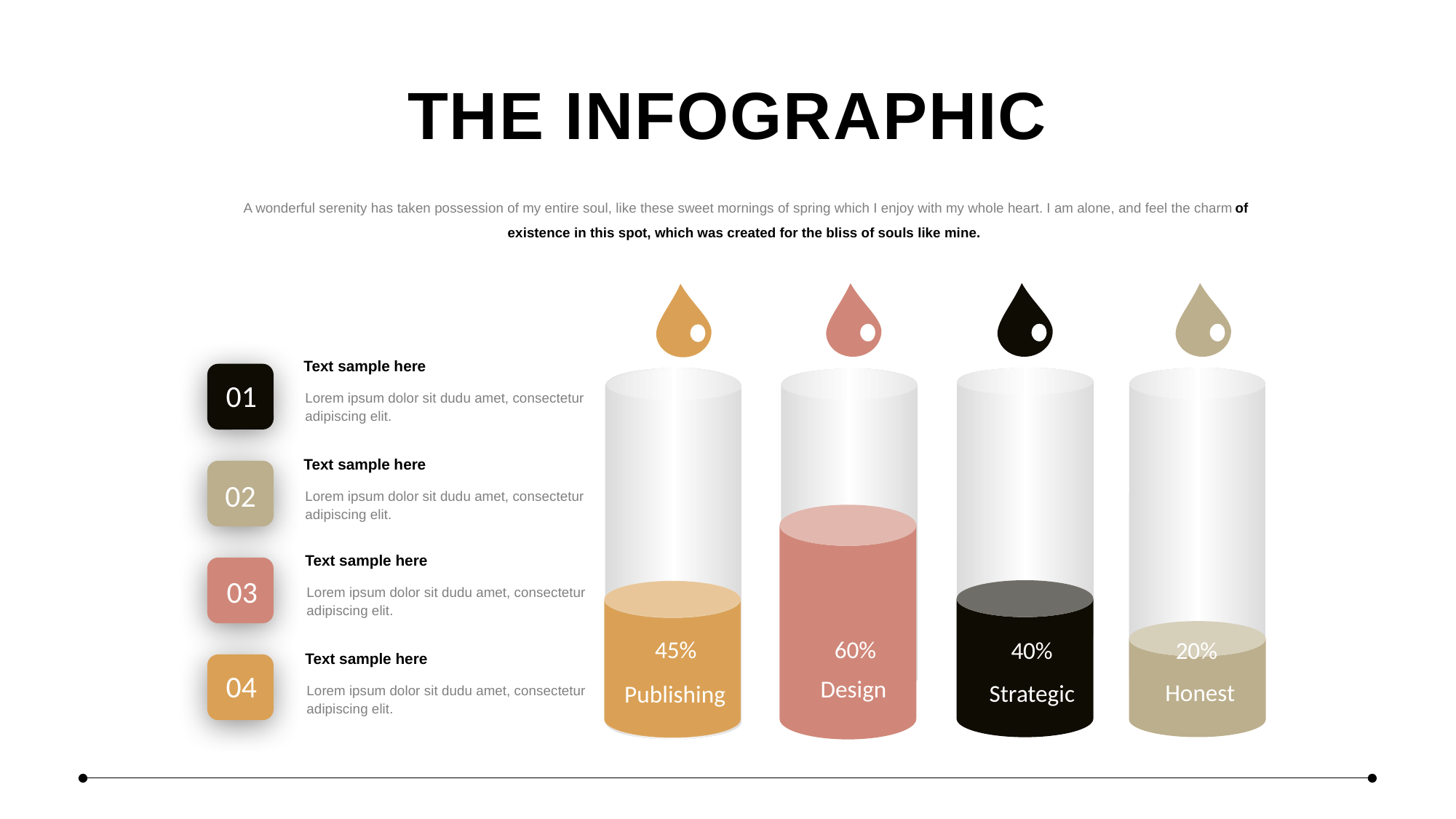

THE INFOGRAPHIC
A wonderful serenity has taken possession of my entire soul, like these sweet mornings of spring which I enjoy with my whole heart. I am alone, and feel the charm of existence in this spot, which was created for the bliss of souls like mine.

Text sample here
Lorem ipsum dolor sit dudu amet, consectetur adipiscing elit.

45%
60%
20%
40%
Design
Honest
Strategic
Publishing
01
Text sample here
Lorem ipsum dolor sit dudu amet, consectetur adipiscing elit.

02
Text sample here
Lorem ipsum dolor sit dudu amet, consectetur adipiscing elit.

03
Text sample here
Lorem ipsum dolor sit dudu amet, consectetur adipiscing elit.

04